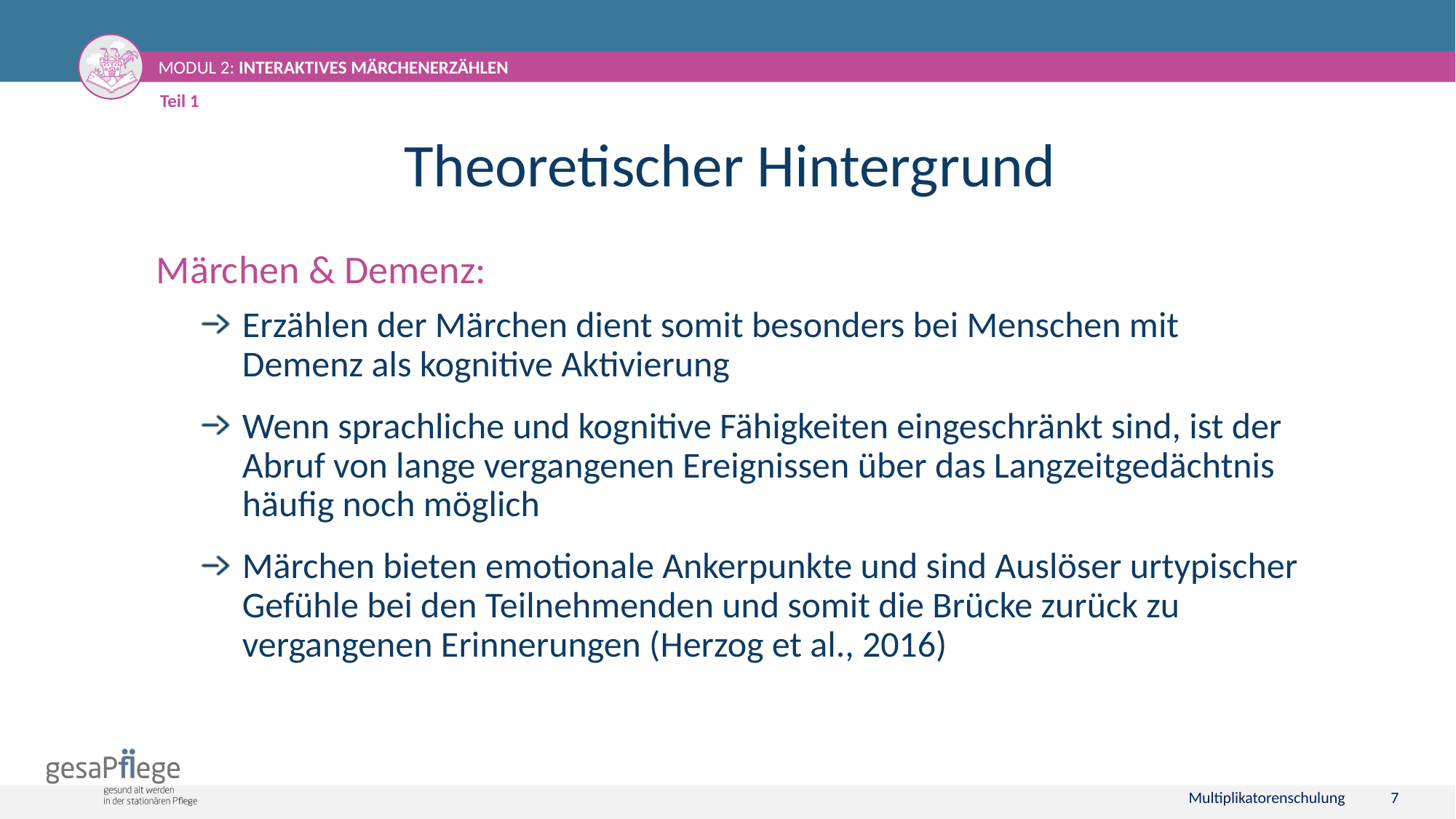

Teil 1
# Theoretischer Hintergrund
Märchen & Demenz:
Erzählen der Märchen dient somit besonders bei Menschen mit Demenz als kognitive Aktivierung
Wenn sprachliche und kognitive Fähigkeiten eingeschränkt sind, ist der Abruf von lange vergangenen Ereignissen über das Langzeitgedächtnis häufig noch möglich
Märchen bieten emotionale Ankerpunkte und sind Auslöser urtypischer Gefühle bei den Teilnehmenden und somit die Brücke zurück zu vergangenen Erinnerungen (Herzog et al., 2016)
Multiplikatorenschulung
7